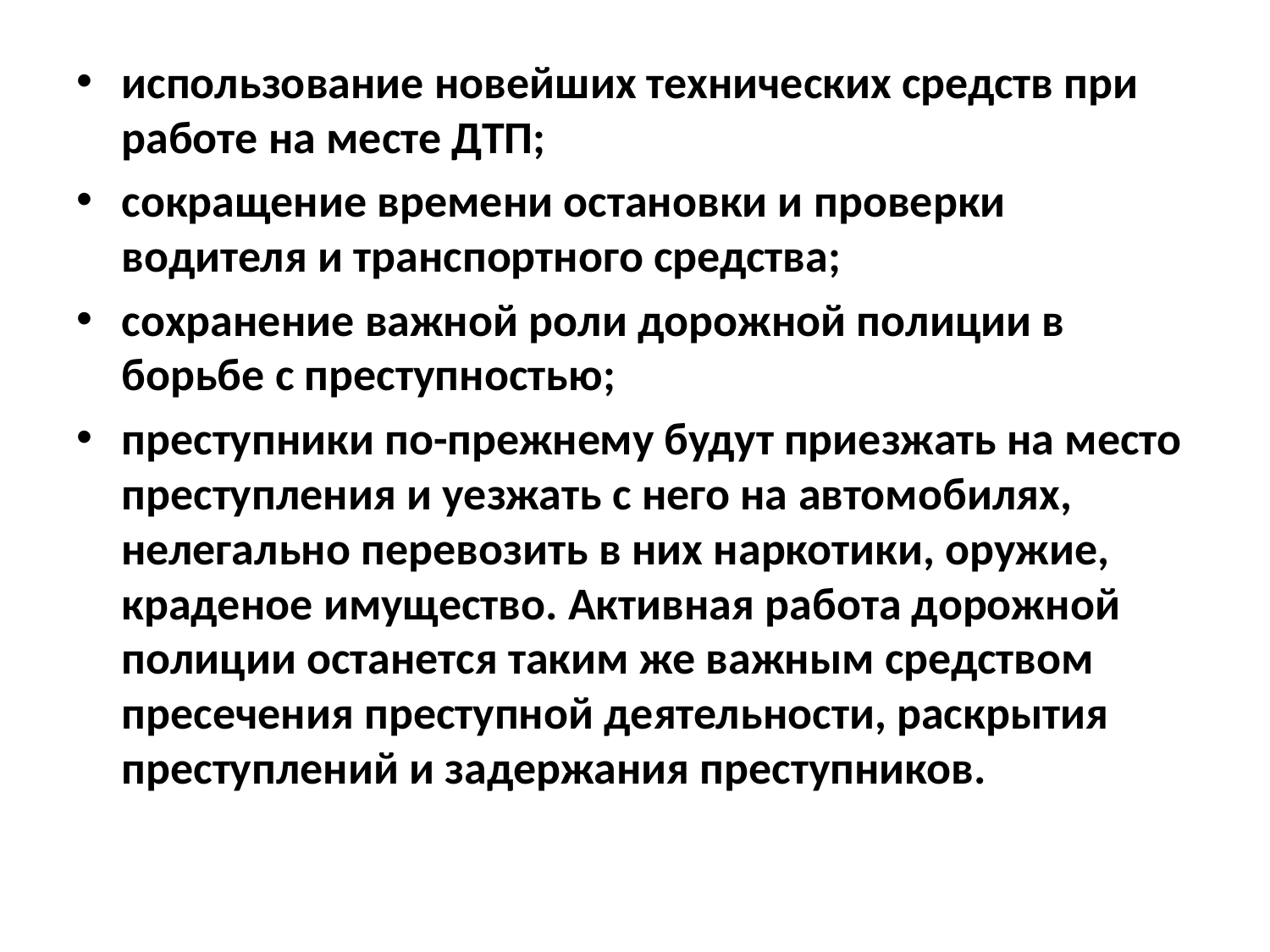

использование новейших технических средств при работе на месте ДТП;
сокращение времени остановки и проверки водителя и транспортного средства;
сохранение важной роли дорожной полиции в борьбе с преступностью;
преступники по-прежнему будут приезжать на место преступления и уезжать с него на автомобилях, нелегально перевозить в них наркотики, оружие, краденое имущество. Активная работа дорожной полиции останется таким же важным средством пресечения преступной деятельности, раскрытия преступлений и задержания преступников.